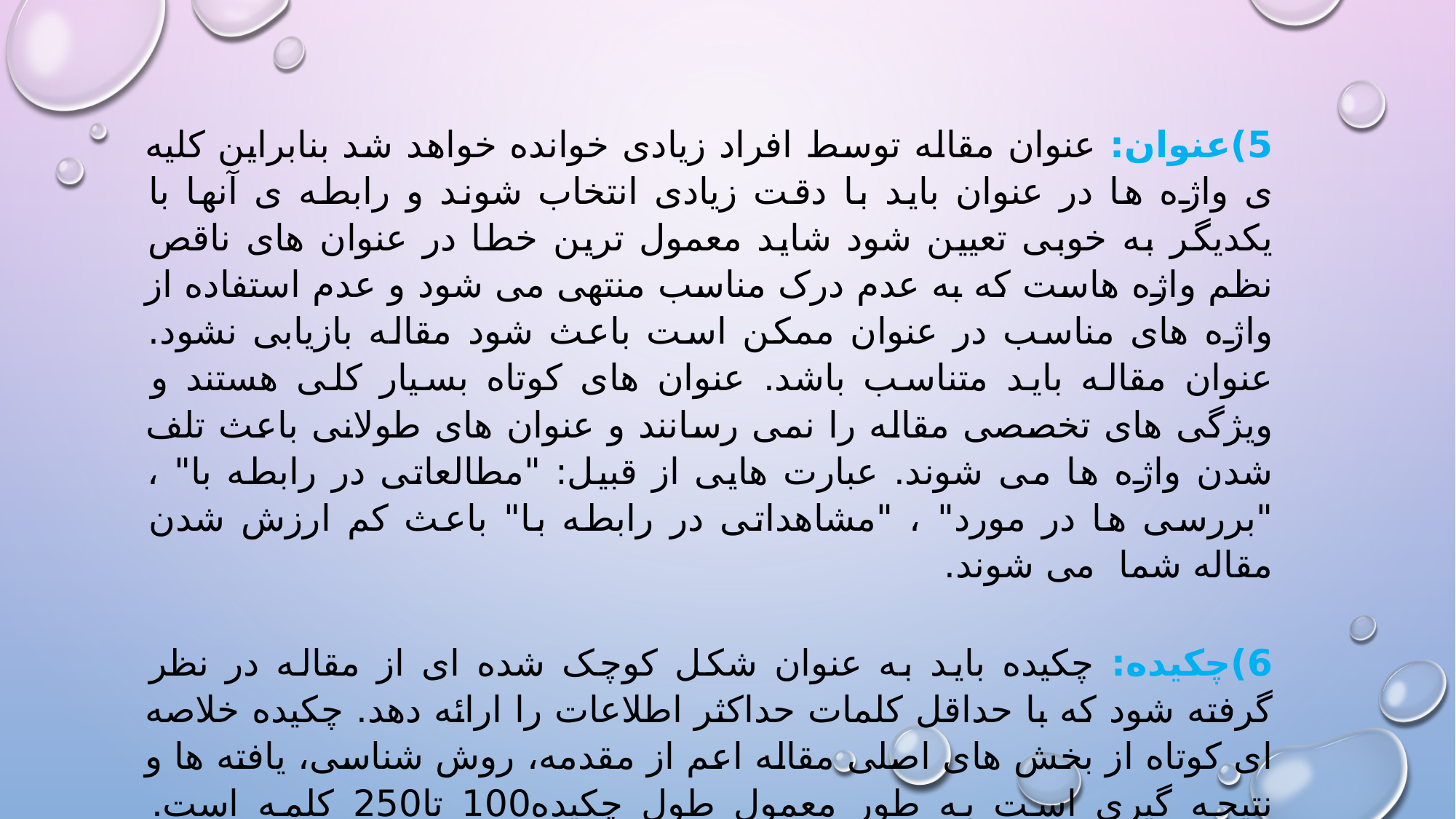

5)عنوان: عنوان مقاله توسط افراد زیادی خوانده خواهد شد بنابراین کلیه ی واژه ها در عنوان باید با دقت زیادی انتخاب شوند و رابطه ی آنها با یکدیگر به خوبی تعیین شود شاید معمول ترین خطا در عنوان های ناقص نظم واژه هاست که به عدم درک مناسب منتهی می شود و عدم استفاده از واژه های مناسب در عنوان ممکن است باعث شود مقاله بازیابی نشود. عنوان مقاله باید متناسب باشد. عنوان های کوتاه بسیار کلی هستند و ویژگی های تخصصی مقاله را نمی رسانند و عنوان های طولانی باعث تلف شدن واژه ها می شوند. عبارت هایی از قبیل: "مطالعاتی در رابطه با" ، "بررسی ها در مورد" ، "مشاهداتی در رابطه با" باعث کم ارزش شدن مقاله شما  می شوند.

6)چکیده: چکیده باید به عنوان شکل کوچک شده ای از مقاله در نظر گرفته شود که با حداقل کلمات حداکثر اطلاعات را ارائه دهد. چکیده خلاصه ای کوتاه از بخش های اصلی مقاله اعم از مقدمه، روش شناسی، یافته ها و نتیجه گیری است به طور معمول طول چکیده100 تا250 کلمه است. درحالی که برای گزارشات و پایان نامه ها500 واژه نیز استفاده می شود.